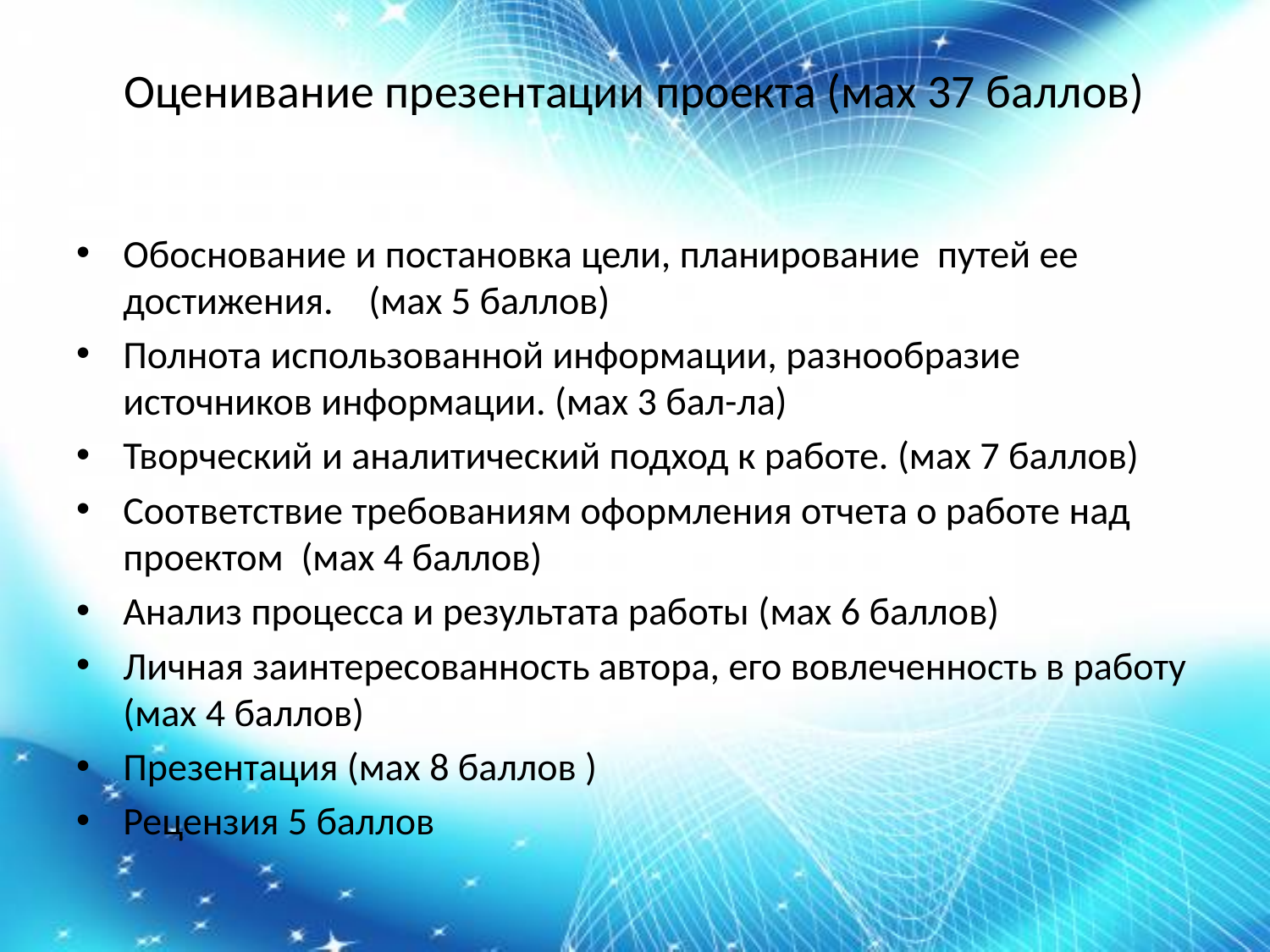

# Оценивание презентации проекта (мах 37 баллов)
Обоснование и постановка цели, планирование  путей ее  достижения.    (мах 5 баллов)
Полнота использованной информации, разнообразие источников информации. (мах 3 бал-ла)
Творческий и аналитический подход к работе. (мах 7 баллов)
Соответствие требованиям оформления отчета о работе над проектом  (мах 4 баллов)
Анализ процесса и результата работы (мах 6 баллов)
Личная заинтересованность автора, его вовлеченность в работу (мах 4 баллов)
Презентация (мах 8 баллов )
Рецензия 5 баллов